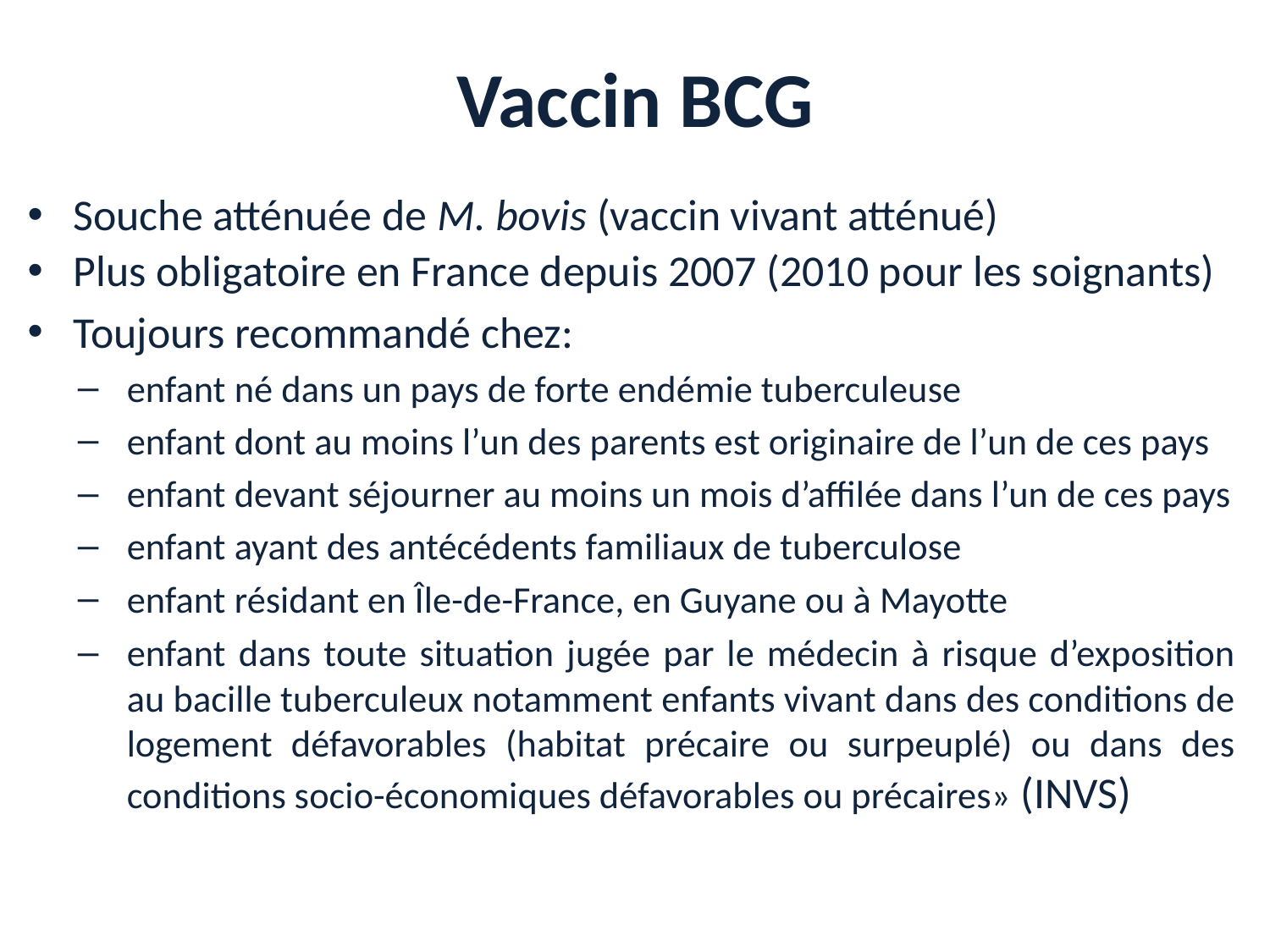

# Vaccin BCG
Souche atténuée de M. bovis (vaccin vivant atténué)
Plus obligatoire en France depuis 2007 (2010 pour les soignants)
Toujours recommandé chez:
enfant né dans un pays de forte endémie tuberculeuse
enfant dont au moins l’un des parents est originaire de l’un de ces pays
enfant devant séjourner au moins un mois d’affilée dans l’un de ces pays
enfant ayant des antécédents familiaux de tuberculose
enfant résidant en Île-de-France, en Guyane ou à Mayotte
enfant dans toute situation jugée par le médecin à risque d’exposition au bacille tuberculeux notamment enfants vivant dans des conditions de logement défavorables (habitat précaire ou surpeuplé) ou dans des conditions socio-économiques défavorables ou précaires» (INVS)